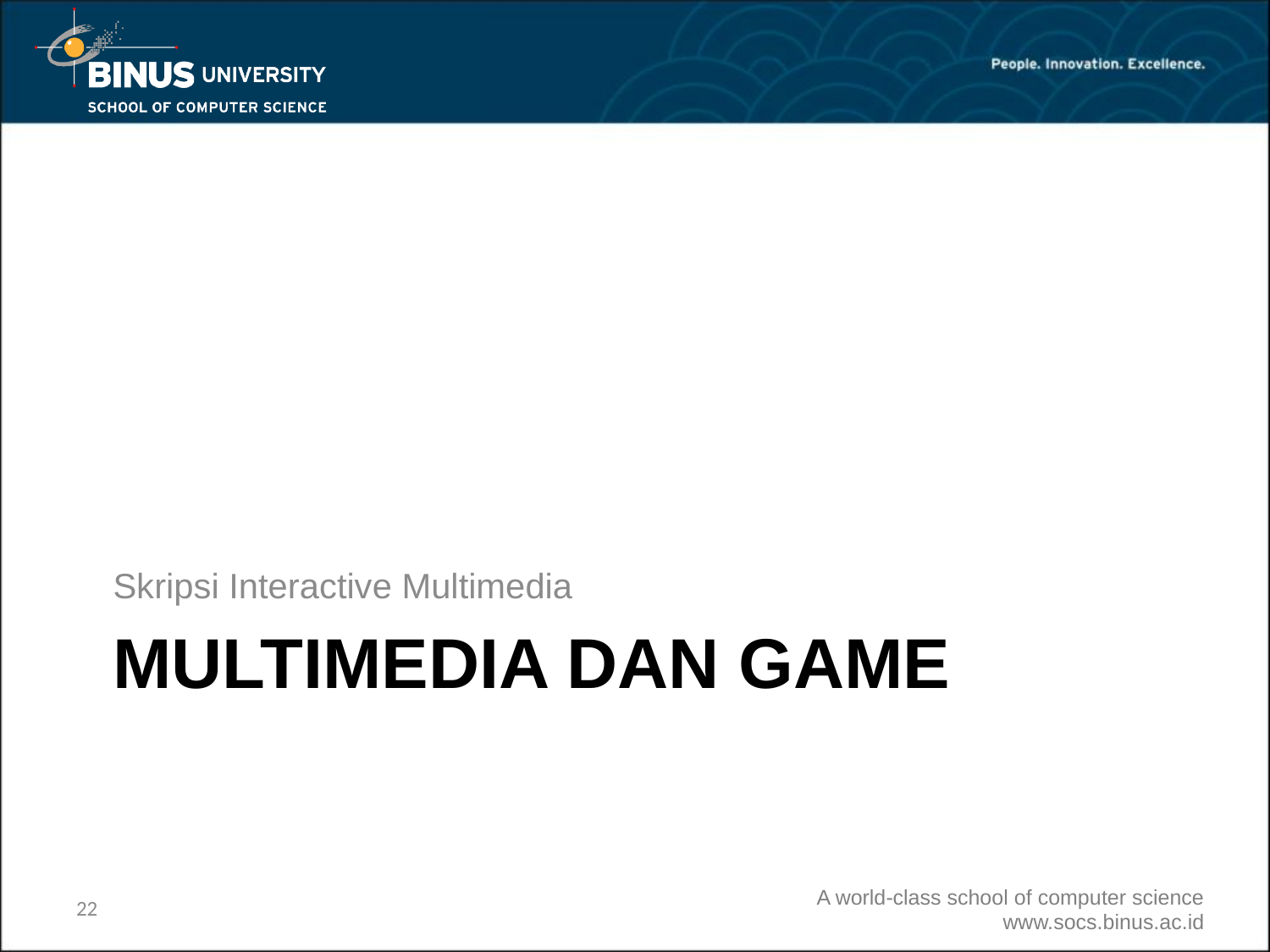

Skripsi Interactive Multimedia
# Multimedia dan Game
22